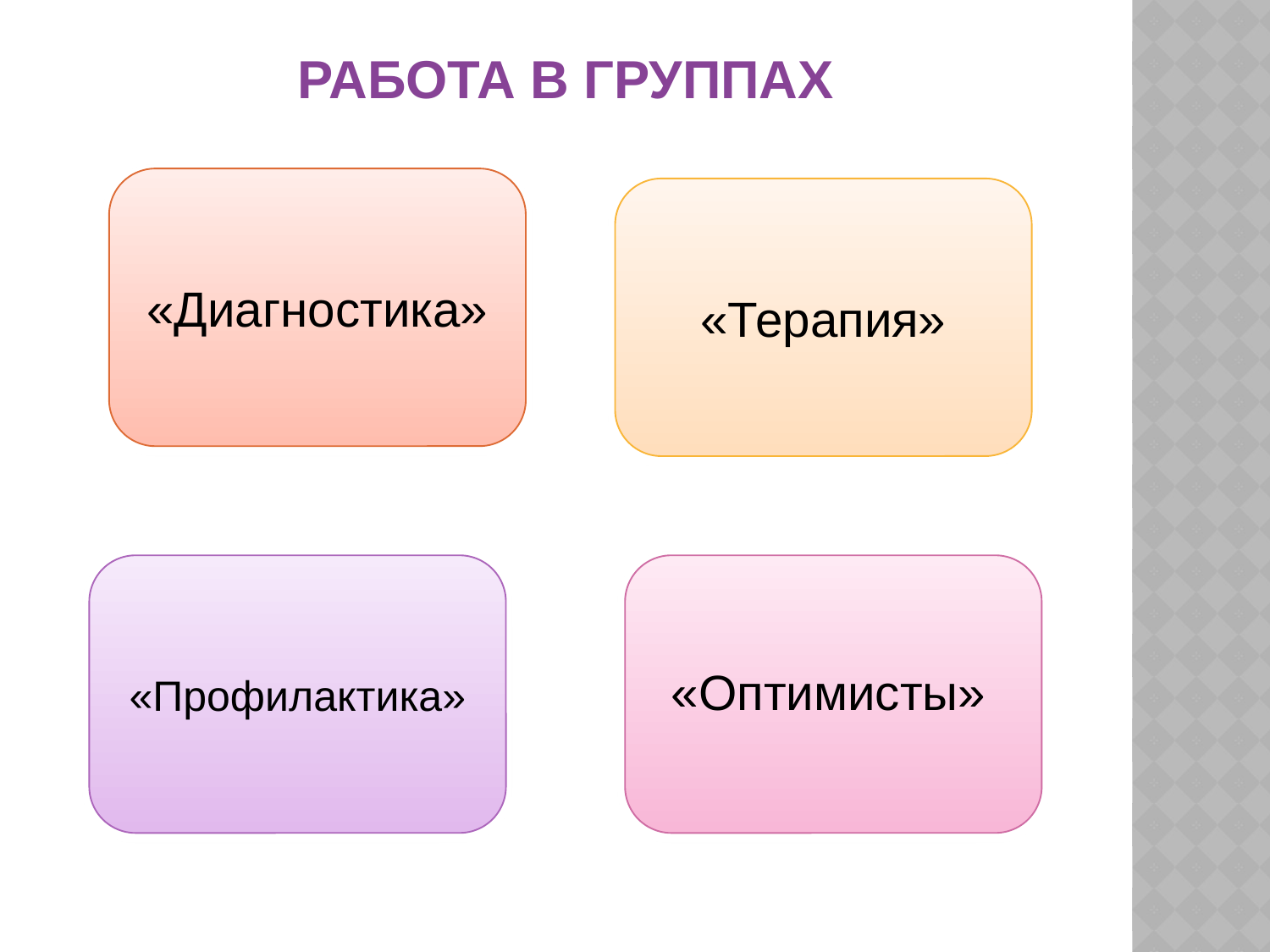

# Работа в группах
«Диагностика»
«Терапия»
«Профилактика»

«Оптимисты»